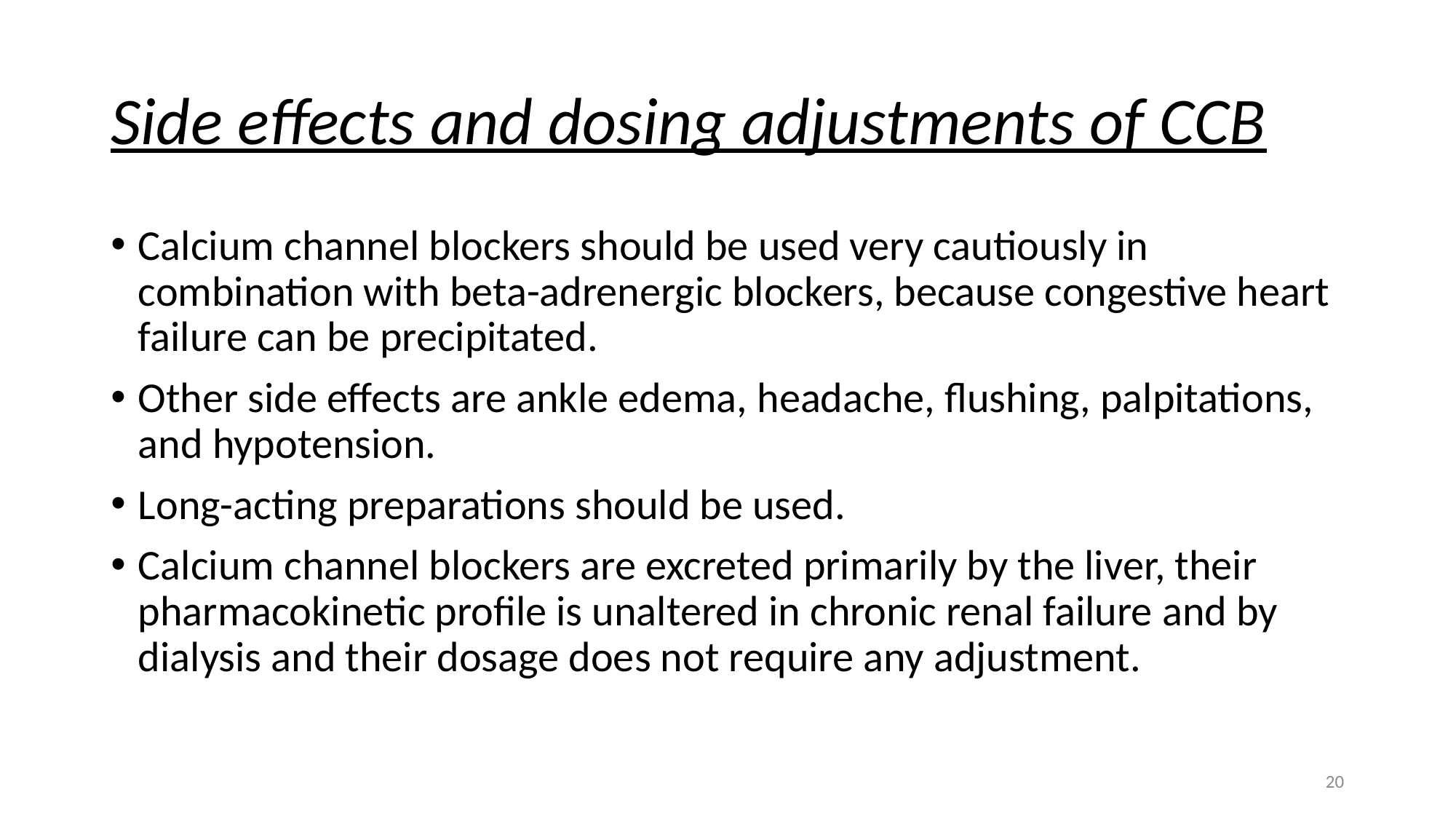

# Side effects and dosing adjustments of CCB
Calcium channel blockers should be used very cautiously in combination with beta-adrenergic blockers, because congestive heart failure can be precipitated.
Other side effects are ankle edema, headache, flushing, palpitations, and hypotension.
Long-acting preparations should be used.
Calcium channel blockers are excreted primarily by the liver, their pharmacokinetic profile is unaltered in chronic renal failure and by dialysis and their dosage does not require any adjustment.

20